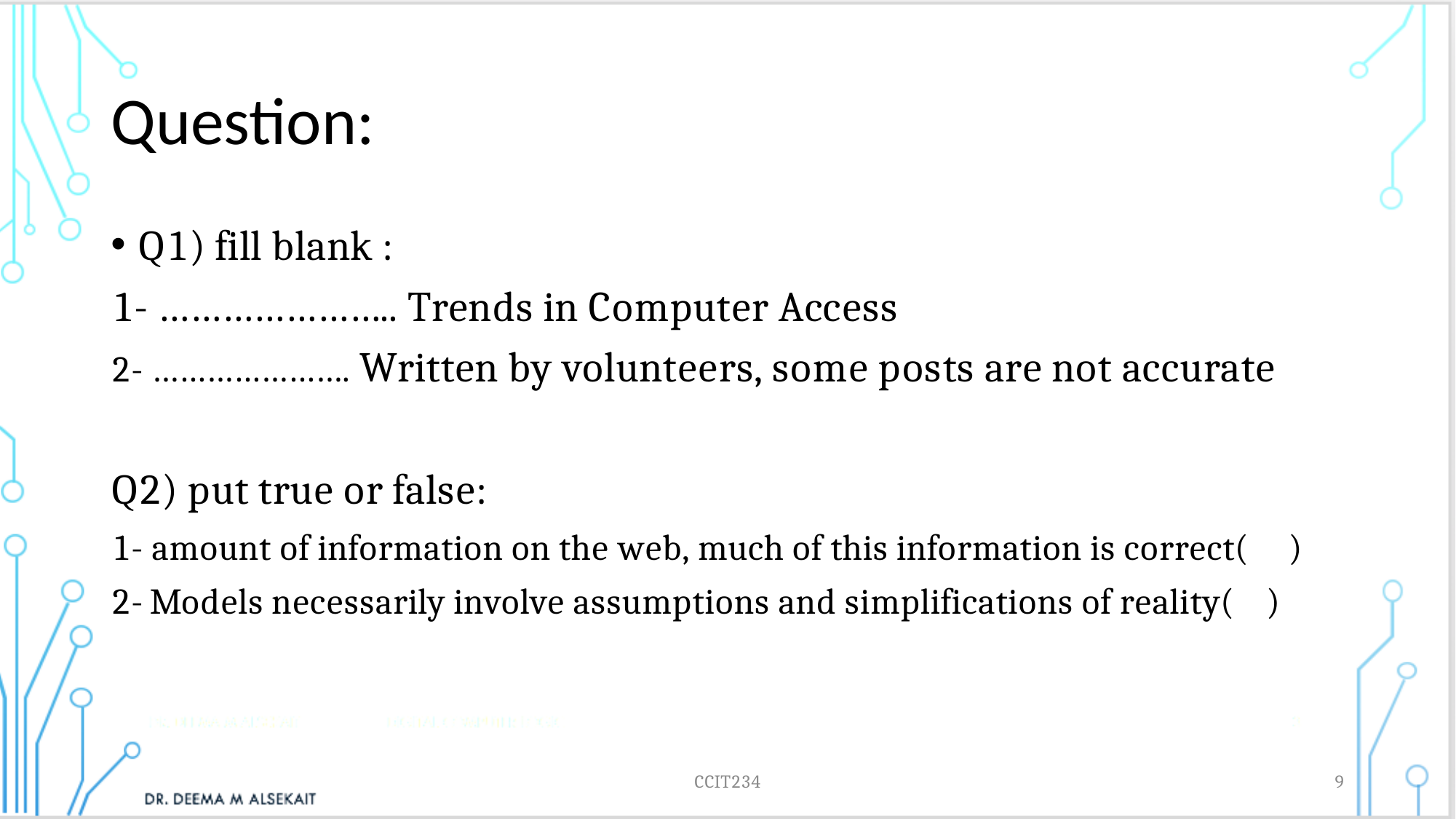

# Question:
Q1) fill blank :
1- ………………….. Trends in Computer Access
2- …………………. Written by volunteers, some posts are not accurate

Q2) put true or false:
1- amount of information on the web, much of this information is correct(     )
2- Models necessarily involve assumptions and simplifications of reality(    )

CCIT234
9